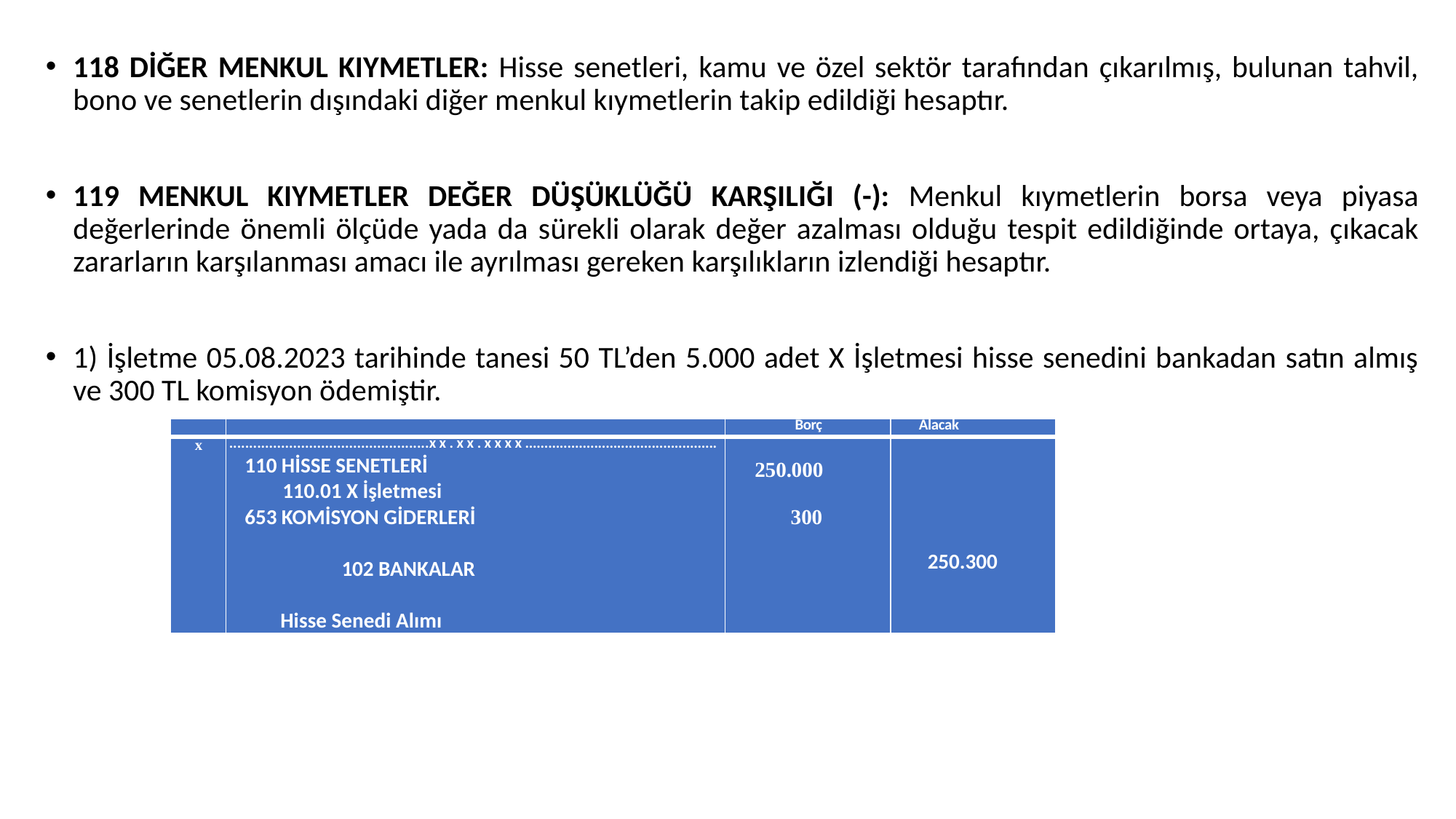

118 DİĞER MENKUL KIYMETLER: Hisse senetleri, kamu ve özel sektör tarafından çıkarılmış, bulunan tahvil, bono ve senetlerin dışındaki diğer menkul kıymetlerin takip edildiği hesaptır.

119 MENKUL KIYMETLER DEĞER DÜŞÜKLÜĞÜ KARŞILIĞI (-): Menkul kıymetlerin borsa veya piyasa değerlerinde önemli ölçüde yada da sürekli olarak değer azalması olduğu tespit edildiğinde ortaya, çıkacak zararların karşılanması amacı ile ayrılması gereken karşılıkların izlendiği hesaptır.

1) İşletme 05.08.2023 tarihinde tanesi 50 TL’den 5.000 adet X İşletmesi hisse senedini bankadan satın almış ve 300 TL komisyon ödemiştir.

|  |  | Borç | Alacak |
| --- | --- | --- | --- |
| x | ..................................................xx.xx.xxxx.................................................. 110 HİSSE SENETLERİ 110.01 X İşletmesi 653 KOMİSYON GİDERLERİ   102 BANKALAR Hisse Senedi Alımı | 250.000 300 | 250.300 |